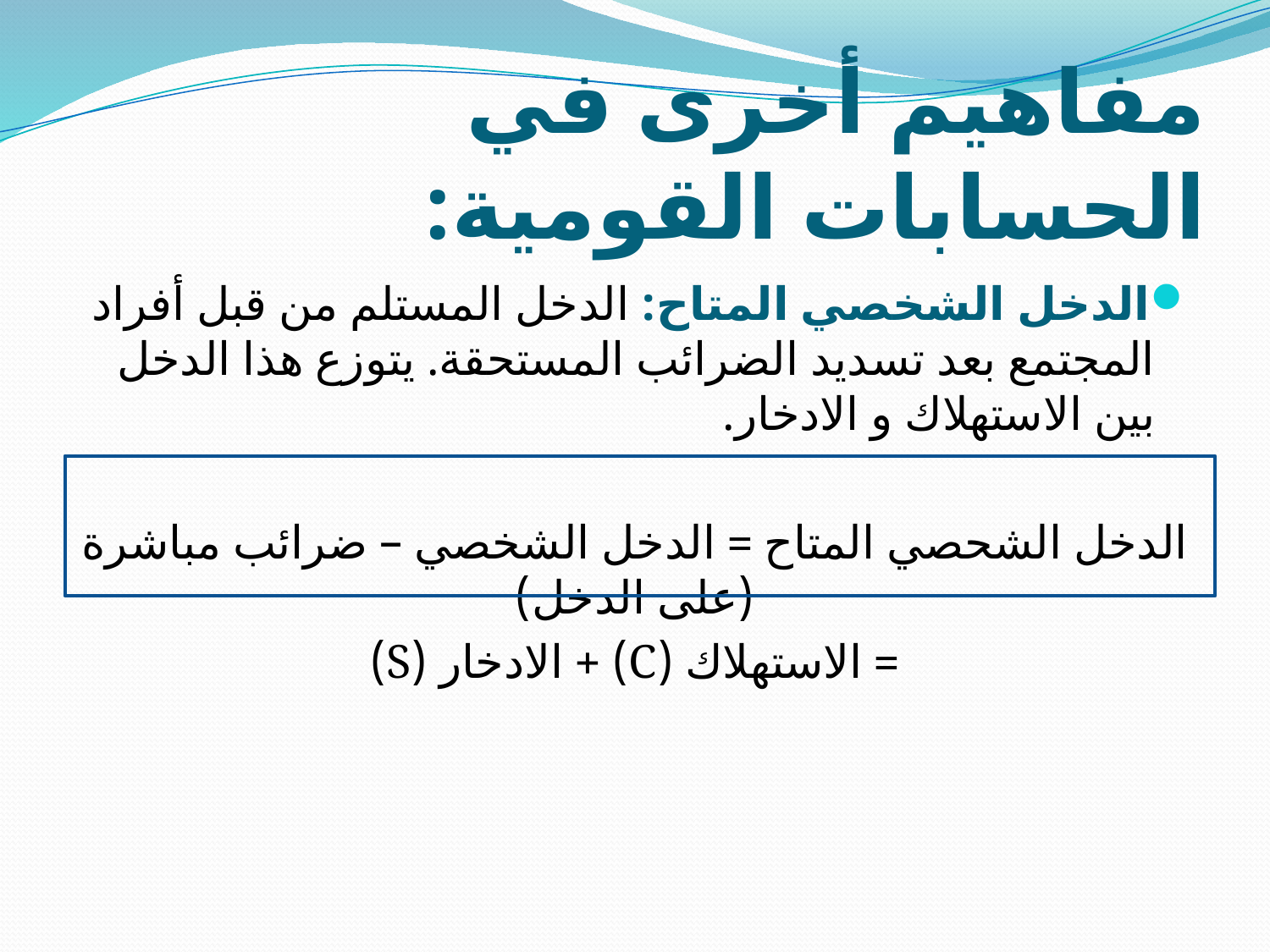

# مفاهيم أخرى في الحسابات القومية:
الدخل الشخصي المتاح: الدخل المستلم من قبل أفراد المجتمع بعد تسديد الضرائب المستحقة. يتوزع هذا الدخل بين الاستهلاك و الادخار.

الدخل الشحصي المتاح = الدخل الشخصي – ضرائب مباشرة (على الدخل)
= الاستهلاك (C) + الادخار (S)